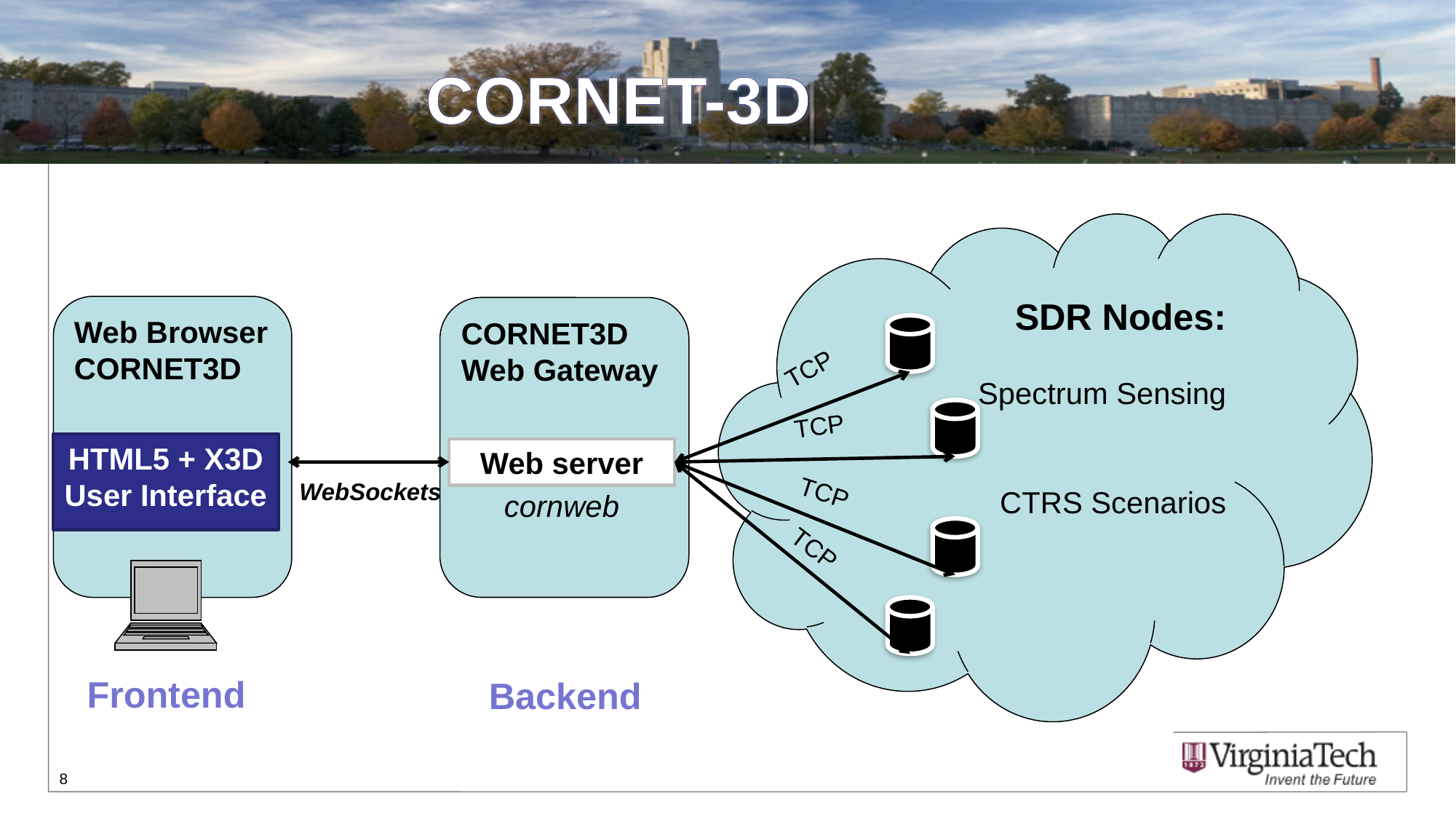

# CORNET-3D
	SDR Nodes:

    Spectrum Sensing

CTRS Scenarios
Web Browser
CORNET3D
CORNET3D
Web Gateway

TCP

TCP
HTML5 + X3D
User Interface
Web server
WebSockets
TCP

TCP

cornweb

Frontend
Backend
8